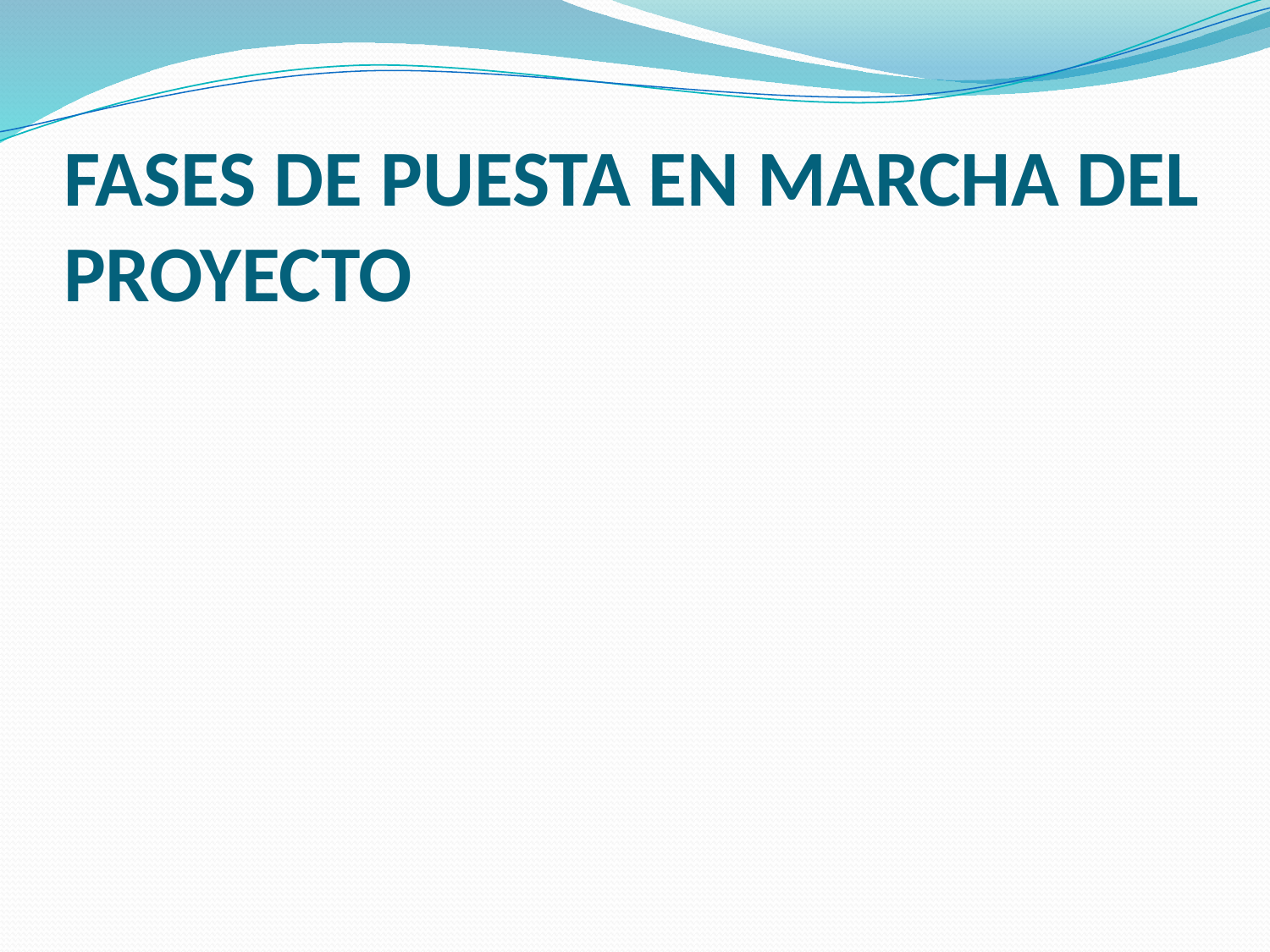

# FASES DE PUESTA EN MARCHA DEL PROYECTO